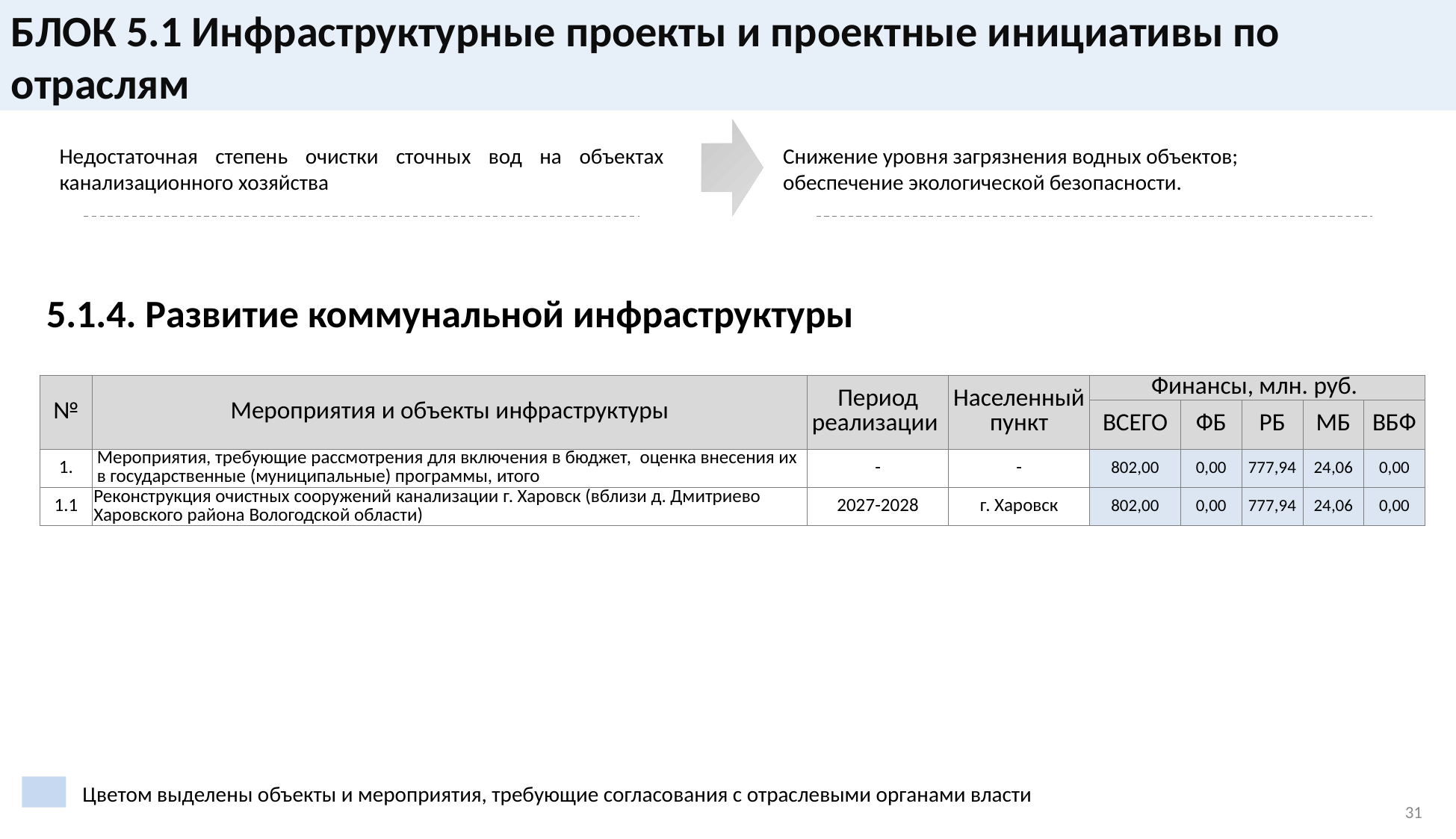

БЛОК 5.1 Инфраструктурные проекты и проектные инициативы по отраслям

Недостаточная степень очистки сточных вод на объектах канализационного хозяйства
Снижение уровня загрязнения водных объектов;
обеспечение экологической безопасности.
5.1.4. Развитие коммунальной инфраструктуры
| № | Мероприятия и объекты инфраструктуры | Период реализации | Населенный пункт | Финансы, млн. руб. |  |  |  |  |
| --- | --- | --- | --- | --- | --- | --- | --- | --- |
|  |  |  |  | ВСЕГО | ФБ | РБ | МБ | ВБФ |
| 1. | Мероприятия, требующие рассмотрения для включения в бюджет, оценка внесения их в государственные (муниципальные) программы, итого | - | - | 802,00 | 0,00 | 777,94 | 24,06 | 0,00 |
| 1.1 | Реконструкция очистных сооружений канализации г. Харовск (вблизи д. Дмитриево Харовского района Вологодской области) | 2027-2028 | г. Харовск | 802,00 | 0,00 | 777,94 | 24,06 | 0,00 |
Цветом выделены объекты и мероприятия, требующие согласования с отраслевыми органами власти

31